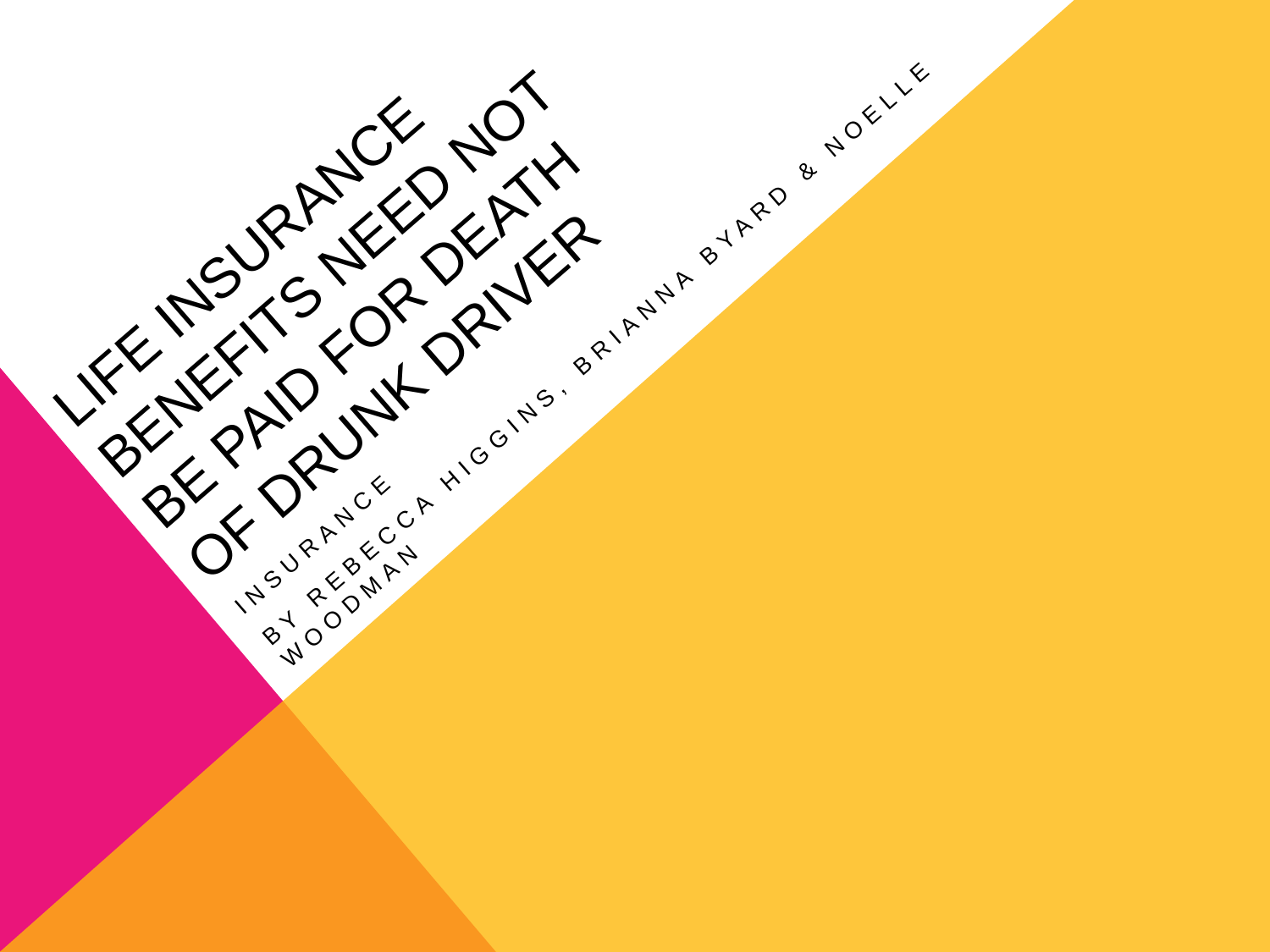

# Life Insurance Benefits Need Not Be Paid for Death of Drunk Driver
Insurance
By Rebecca Higgins, Brianna Byard & Noelle Woodman